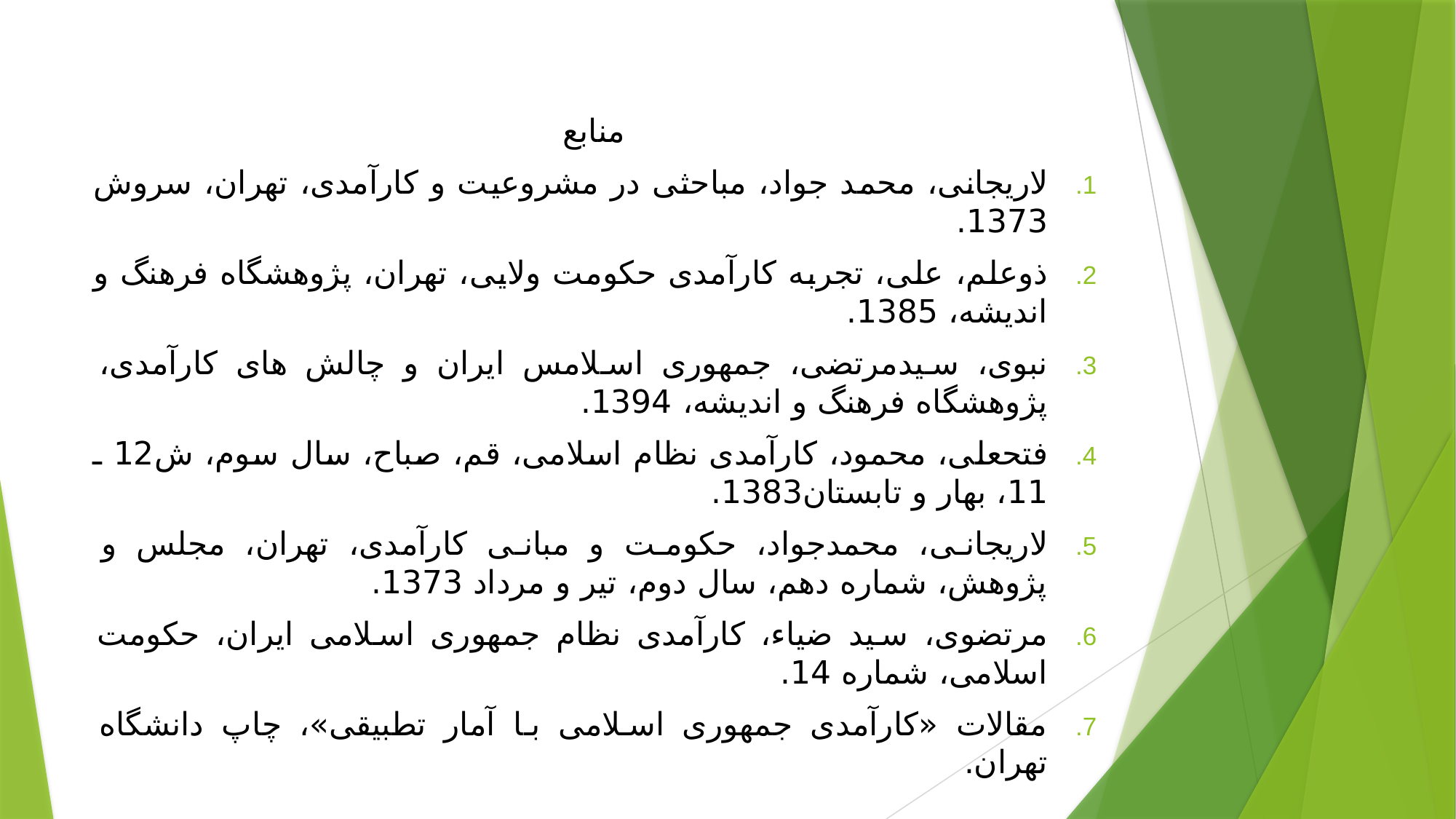

منابع
لاریجانی، محمد جواد، مباحثی در مشروعیت و کارآمدی، تهران، سروش 1373.
ذوعلم، علی، تجربه کارآمدی حکومت ولایی، تهران، پژوهشگاه فرهنگ و اندیشه، 1385.
نبوی، سیدمرتضی، جمهوری اسلامس ایران و چالش های کارآمدی، پژوهشگاه فرهنگ و اندیشه، 1394.
فتحعلی، محمود، کارآمدی نظام اسلامی، قم، صباح، سال سوم، ش12 ـ 11، بهار و تابستان1383.
لاریجانی، محمدجواد، حکومت و مبانی کارآمدی، تهران، مجلس و پژوهش، شماره دهم، سال دوم، تیر و مرداد 1373.
مرتضوی، سید ضیاء، کارآمدی نظام جمهوری اسلامی ایران، حکومت اسلامی، شماره 14.
مقالات «کارآمدی جمهوری اسلامی با آمار تطبیقی»، چاپ دانشگاه تهران.